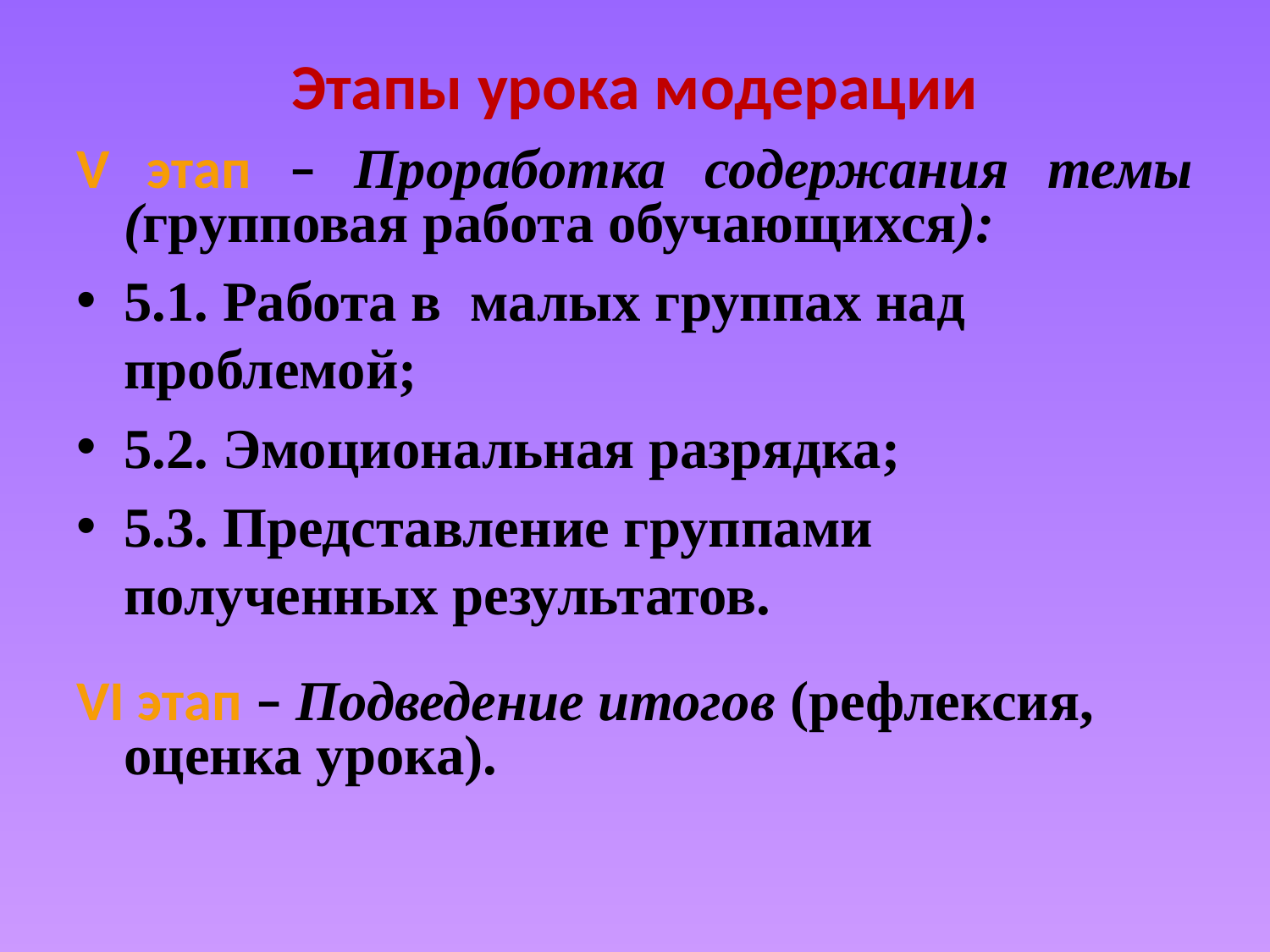

# Этапы урока модерации
V этап – Проработка содержания темы (групповая работа обучающихся):
5.1. Работа в  малых группах над проблемой;
5.2. Эмоциональная разрядка;
5.3. Представление группами полученных результатов.

VI этап – Подведение итогов (рефлексия, оценка урока).